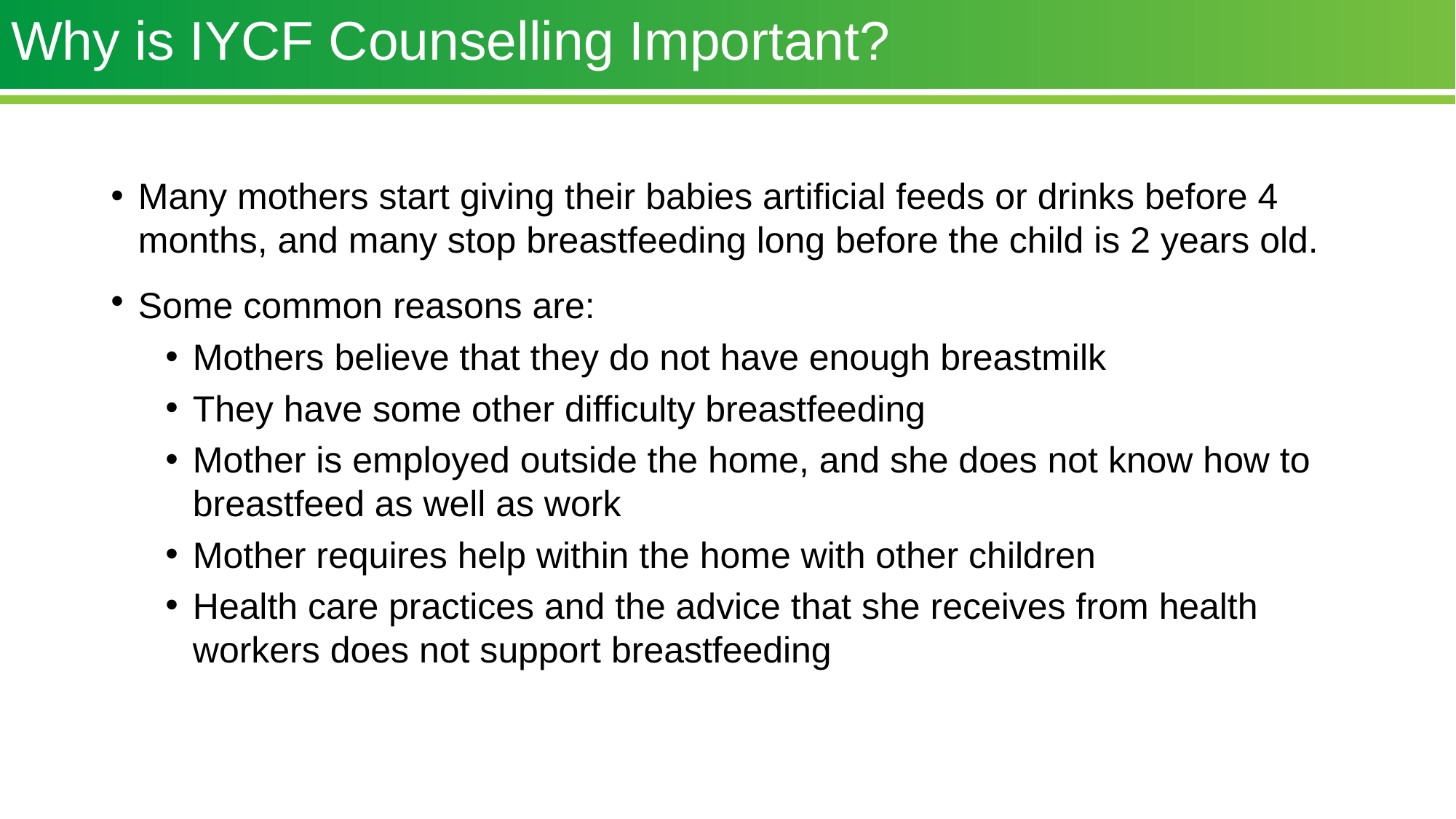

# Why is IYCF Counselling Important?
Many mothers start giving their babies artificial feeds or drinks before 4 months, and many stop breastfeeding long before the child is 2 years old.
Some common reasons are:
Mothers believe that they do not have enough breastmilk
They have some other difficulty breastfeeding
Mother is employed outside the home, and she does not know how to breastfeed as well as work
Mother requires help within the home with other children
Health care practices and the advice that she receives from health workers does not support breastfeeding